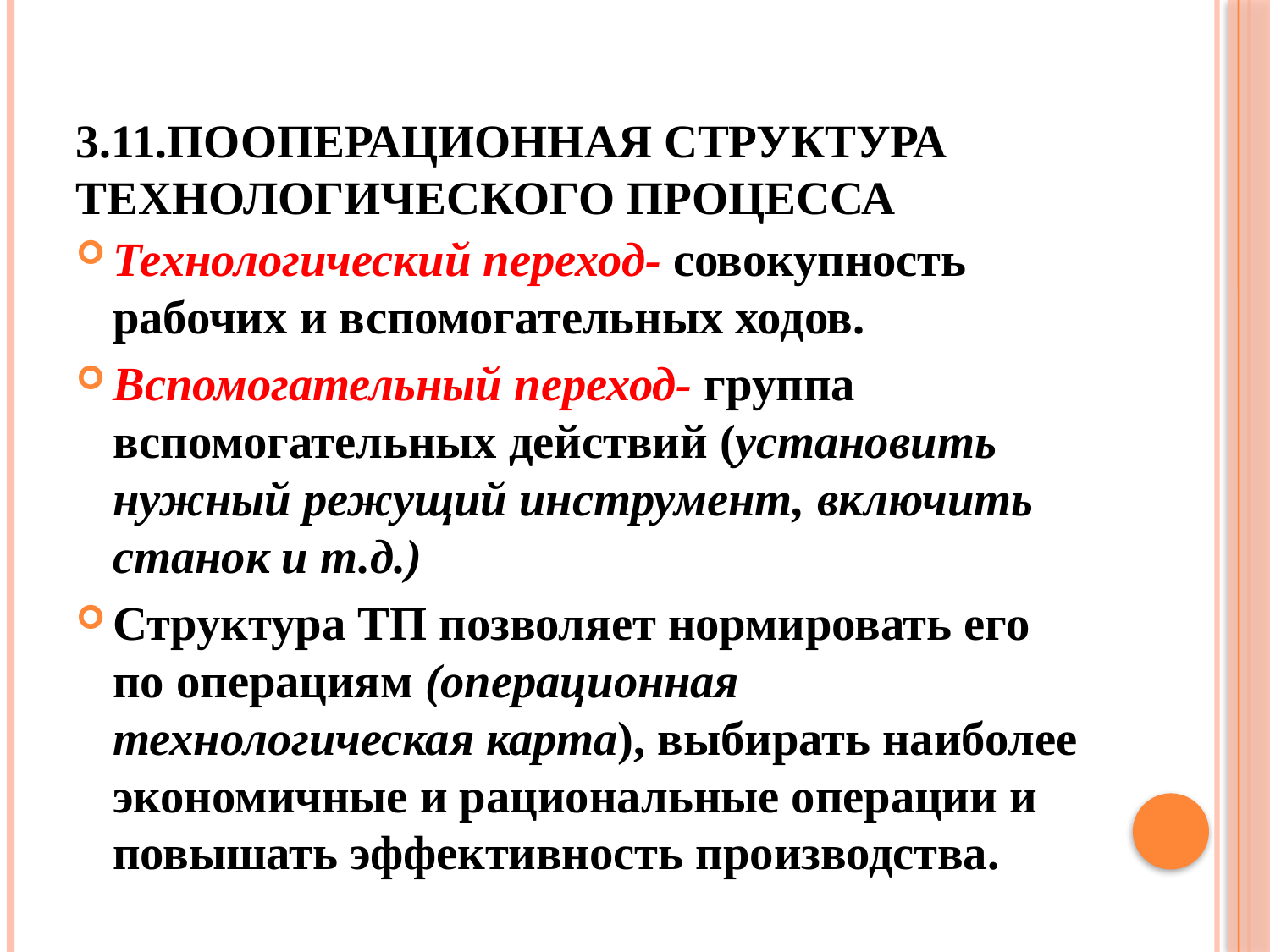

# 3.11.Пооперационная структура технологического процесса
Технологический переход- совокупность рабочих и вспомогательных ходов.
Вспомогательный переход- группа вспомогательных действий (установить нужный режущий инструмент, включить станок и т.д.)
Структура ТП позволяет нормировать его по операциям (операционная технологическая карта), выбирать наиболее экономичные и рациональные операции и повышать эффективность производства.